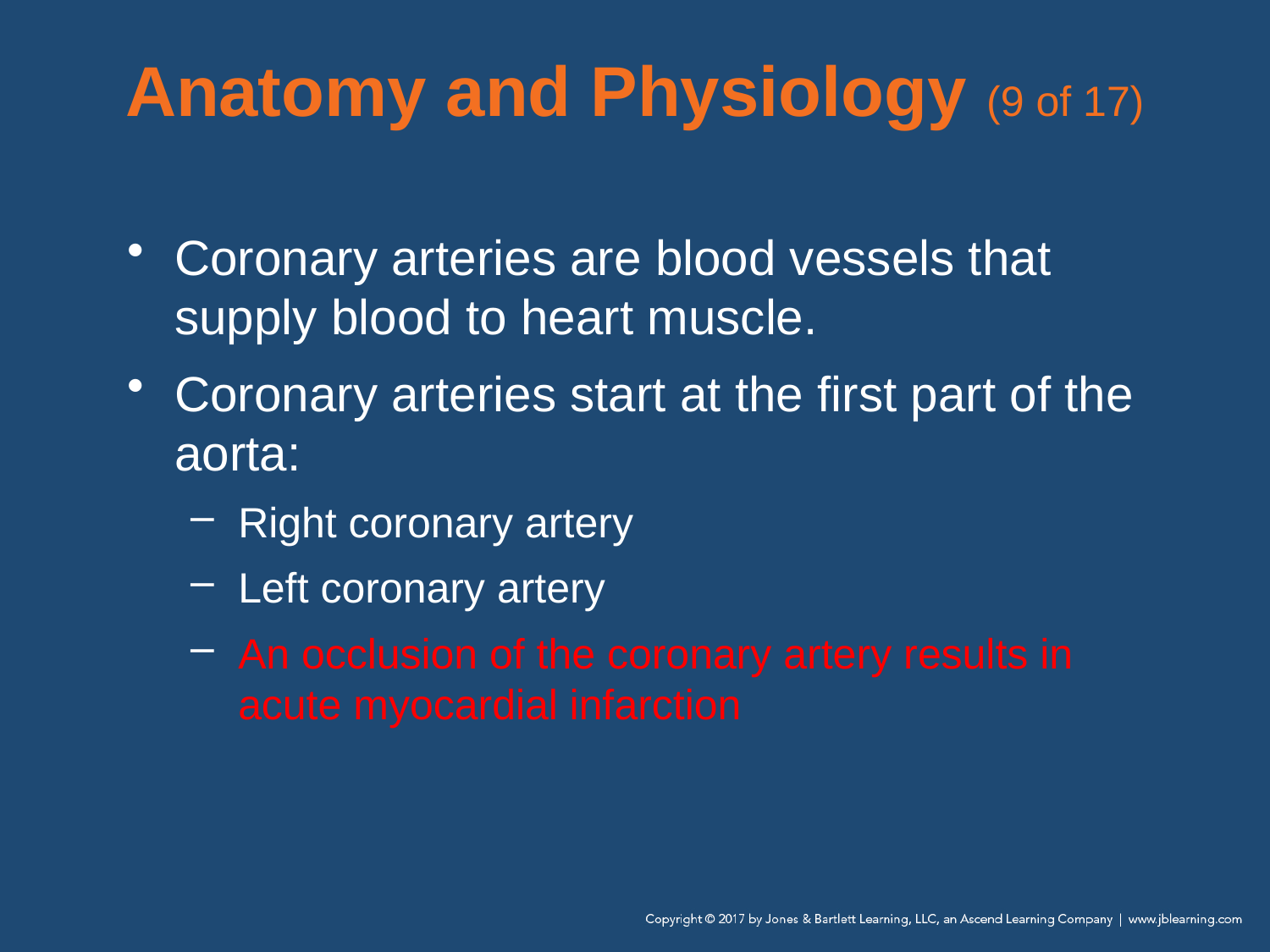

# Anatomy and Physiology (9 of 17)
Coronary arteries are blood vessels that supply blood to heart muscle.
Coronary arteries start at the first part of the aorta:
Right coronary artery
Left coronary artery
An occlusion of the coronary artery results in acute myocardial infarction